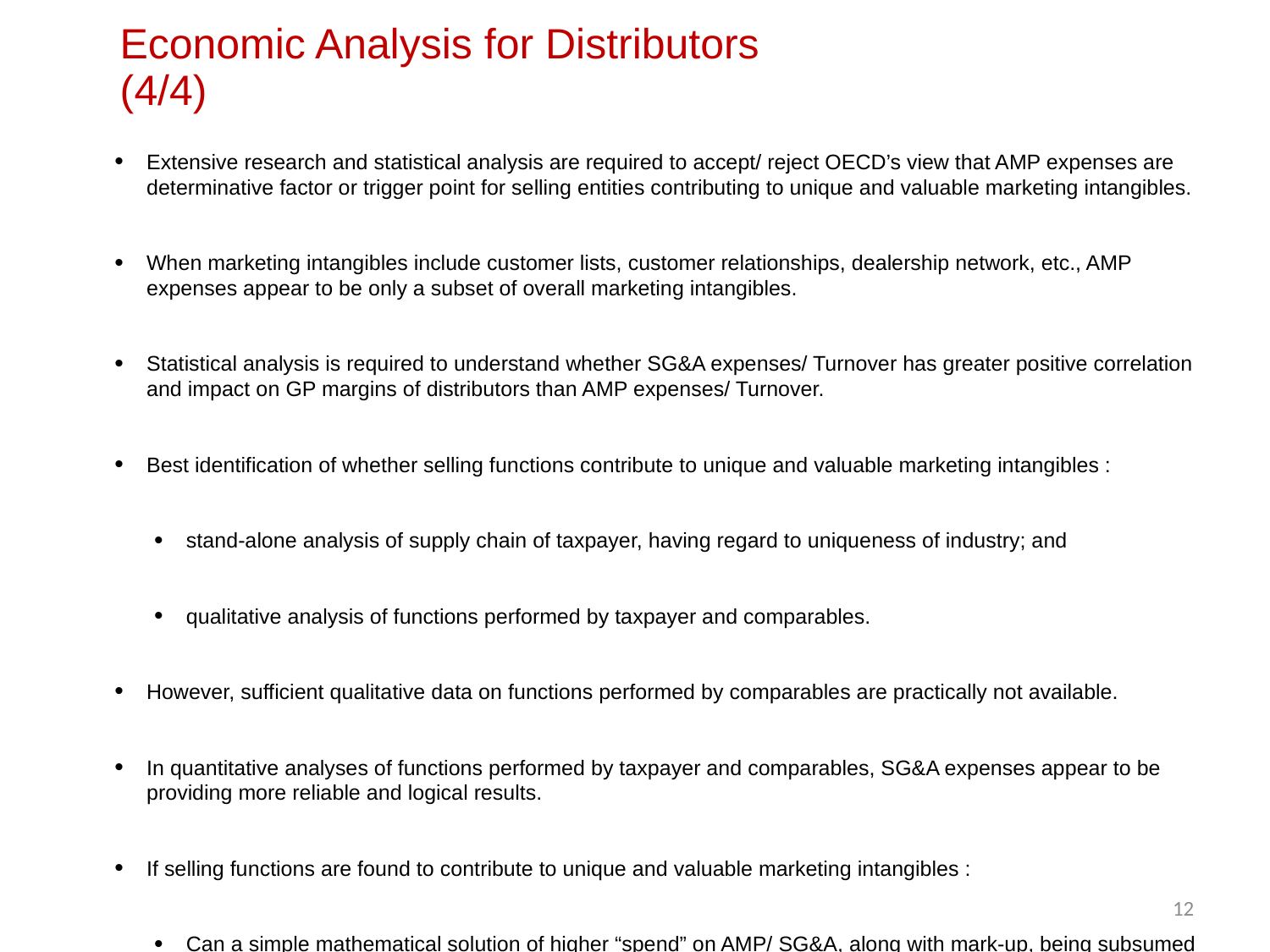

# Economic Analysis for Distributors                     (4/4)
Extensive research and statistical analysis are required to accept/ reject OECD’s view that AMP expenses are determinative factor or trigger point for selling entities contributing to unique and valuable marketing intangibles.

When marketing intangibles include customer lists, customer relationships, dealership network, etc., AMP expenses appear to be only a subset of overall marketing intangibles.

Statistical analysis is required to understand whether SG&A expenses/ Turnover has greater positive correlation and impact on GP margins of distributors than AMP expenses/ Turnover.

Best identification of whether selling functions contribute to unique and valuable marketing intangibles :

stand-alone analysis of supply chain of taxpayer, having regard to uniqueness of industry; and

qualitative analysis of functions performed by taxpayer and comparables.

However, sufficient qualitative data on functions performed by comparables are practically not available.

In quantitative analyses of functions performed by taxpayer and comparables, SG&A expenses appear to be providing more reliable and logical results.

If selling functions are found to contribute to unique and valuable marketing intangibles :

Can a simple mathematical solution of higher “spend” on AMP/ SG&A, along with mark-up, being subsumed within higher distribution rewards of taxpayer, be the answer ?

Is reimbursement of excessive AMP/ SG&A spend, along with mark-up a valid solution ?

Should sophisticated RPSM be the only solution ?

12